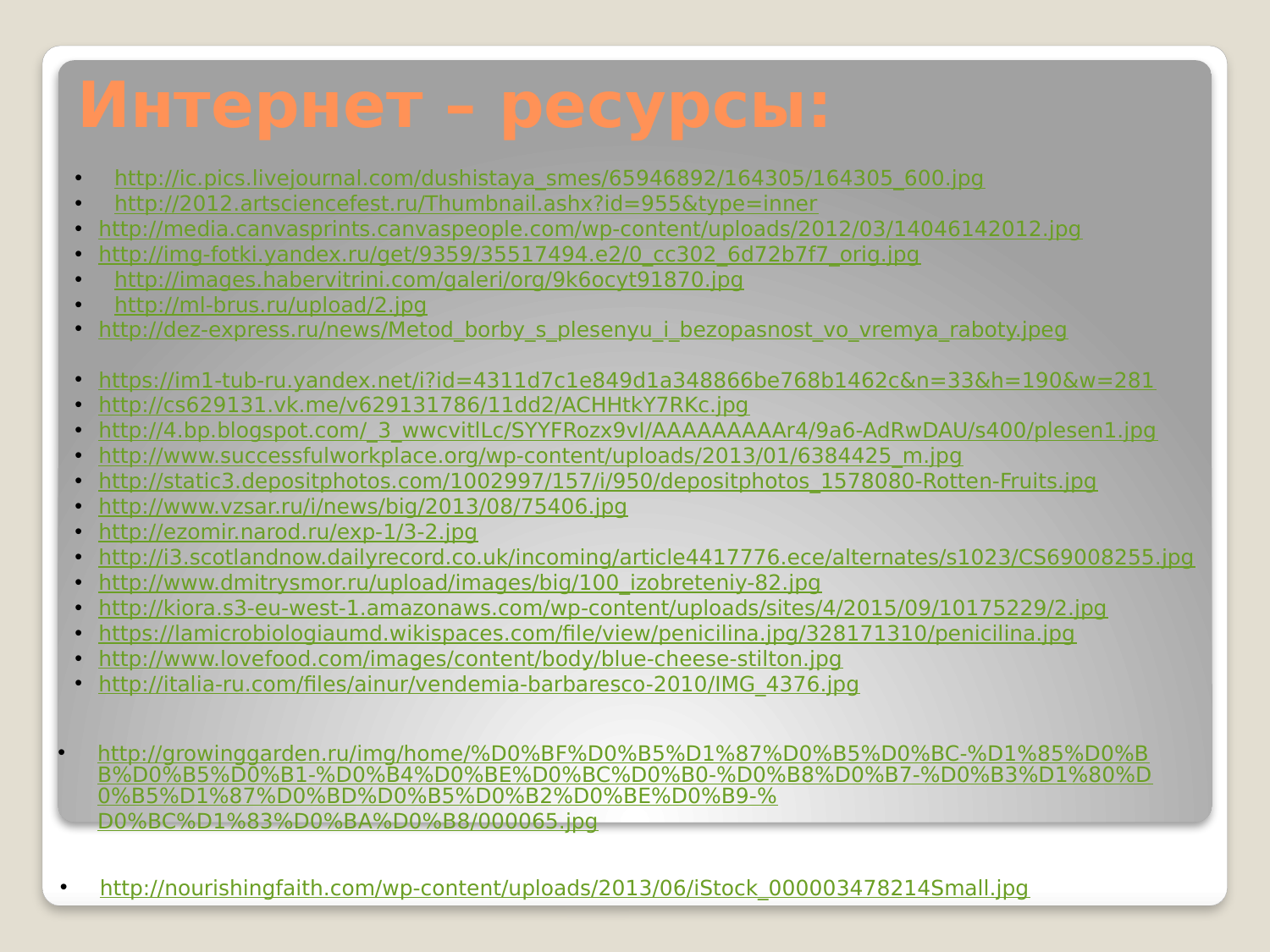

# Интернет – ресурсы:
http://ic.pics.livejournal.com/dushistaya_smes/65946892/164305/164305_600.jpg
http://2012.artsciencefest.ru/Thumbnail.ashx?id=955&type=inner
http://media.canvasprints.canvaspeople.com/wp-content/uploads/2012/03/14046142012.jpg
http://img-fotki.yandex.ru/get/9359/35517494.e2/0_cc302_6d72b7f7_orig.jpg
http://images.habervitrini.com/galeri/org/9k6ocyt91870.jpg
http://ml-brus.ru/upload/2.jpg

http://dez-express.ru/news/Metod_borby_s_plesenyu_i_bezopasnost_vo_vremya_raboty.jpeg

https://im1-tub-ru.yandex.net/i?id=4311d7c1e849d1a348866be768b1462c&n=33&h=190&w=281
http://cs629131.vk.me/v629131786/11dd2/ACHHtkY7RKc.jpg
http://4.bp.blogspot.com/_3_wwcvitlLc/SYYFRozx9vI/AAAAAAAAAr4/9a6-AdRwDAU/s400/plesen1.jpg
http://www.successfulworkplace.org/wp-content/uploads/2013/01/6384425_m.jpg
http://static3.depositphotos.com/1002997/157/i/950/depositphotos_1578080-Rotten-Fruits.jpg
http://www.vzsar.ru/i/news/big/2013/08/75406.jpg
http://ezomir.narod.ru/exp-1/3-2.jpg
http://i3.scotlandnow.dailyrecord.co.uk/incoming/article4417776.ece/alternates/s1023/CS69008255.jpg
http://www.dmitrysmor.ru/upload/images/big/100_izobreteniy-82.jpg
http://kiora.s3-eu-west-1.amazonaws.com/wp-content/uploads/sites/4/2015/09/10175229/2.jpg
https://lamicrobiologiaumd.wikispaces.com/file/view/penicilina.jpg/328171310/penicilina.jpg
http://www.lovefood.com/images/content/body/blue-cheese-stilton.jpg
http://italia-ru.com/files/ainur/vendemia-barbaresco-2010/IMG_4376.jpg

http://growinggarden.ru/img/home/%D0%BF%D0%B5%D1%87%D0%B5%D0%BC-%D1%85%D0%BB%D0%B5%D0%B1-%D0%B4%D0%BE%D0%BC%D0%B0-%D0%B8%D0%B7-%D0%B3%D1%80%D0%B5%D1%87%D0%BD%D0%B5%D0%B2%D0%BE%D0%B9-%D0%BC%D1%83%D0%BA%D0%B8/000065.jpg

http://nourishingfaith.com/wp-content/uploads/2013/06/iStock_000003478214Small.jpg